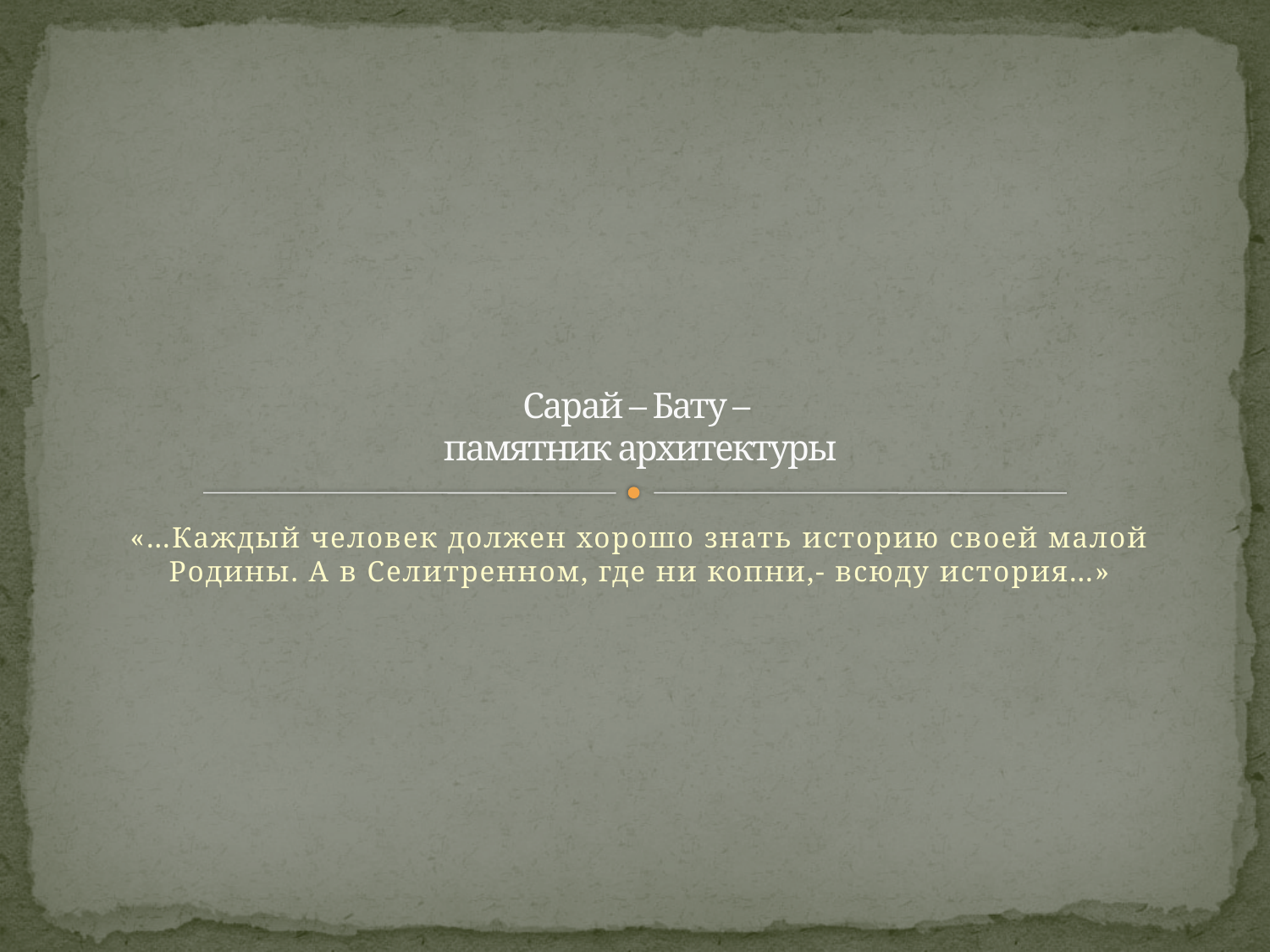

# Сарай – Бату – памятник архитектуры
«…Каждый человек должен хорошо знать историю своей малой Родины. А в Селитренном, где ни копни,- всюду история…»